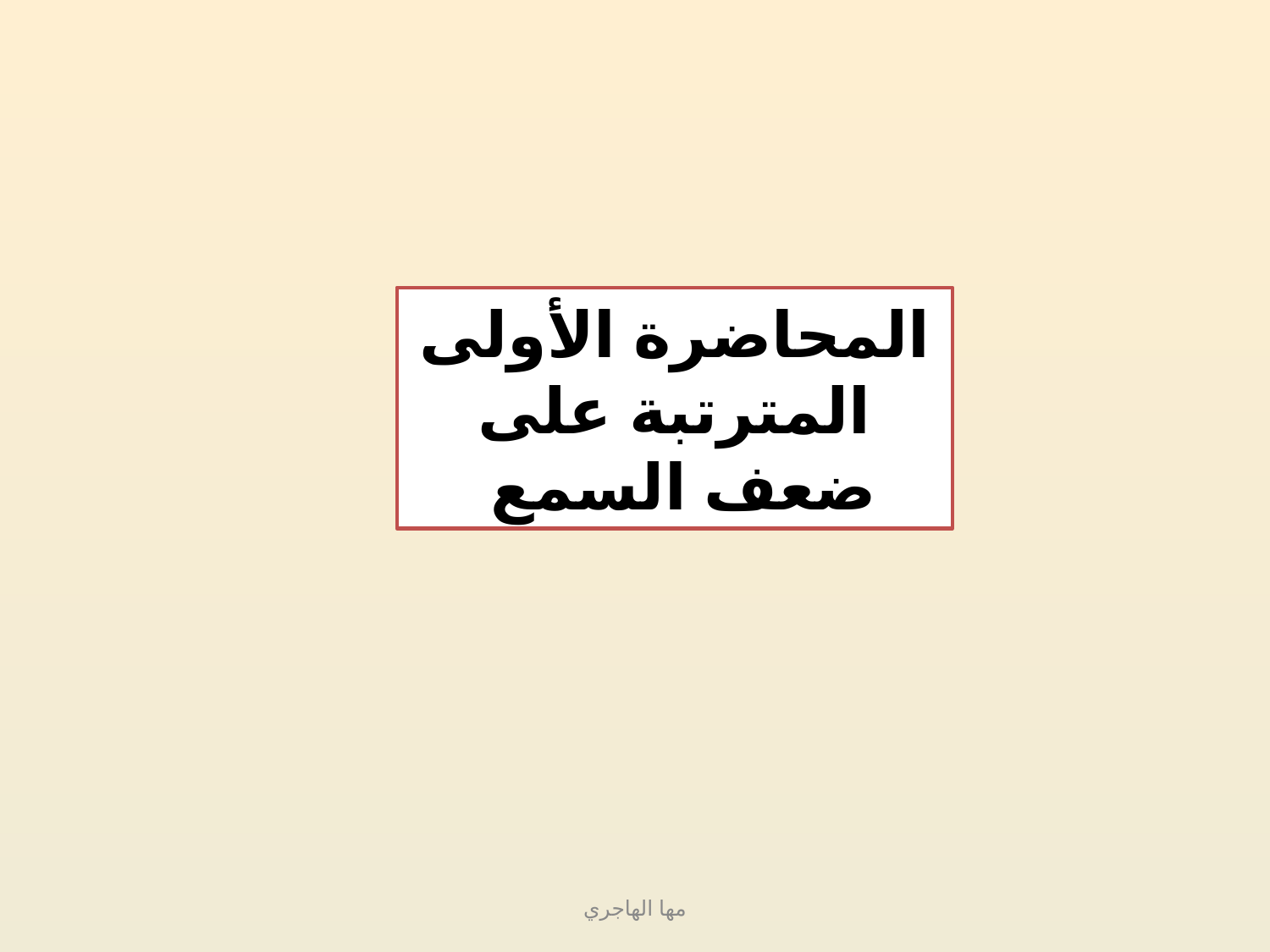

المحاضرة الأولى
المترتبة على ضعف السمع
مها الهاجري